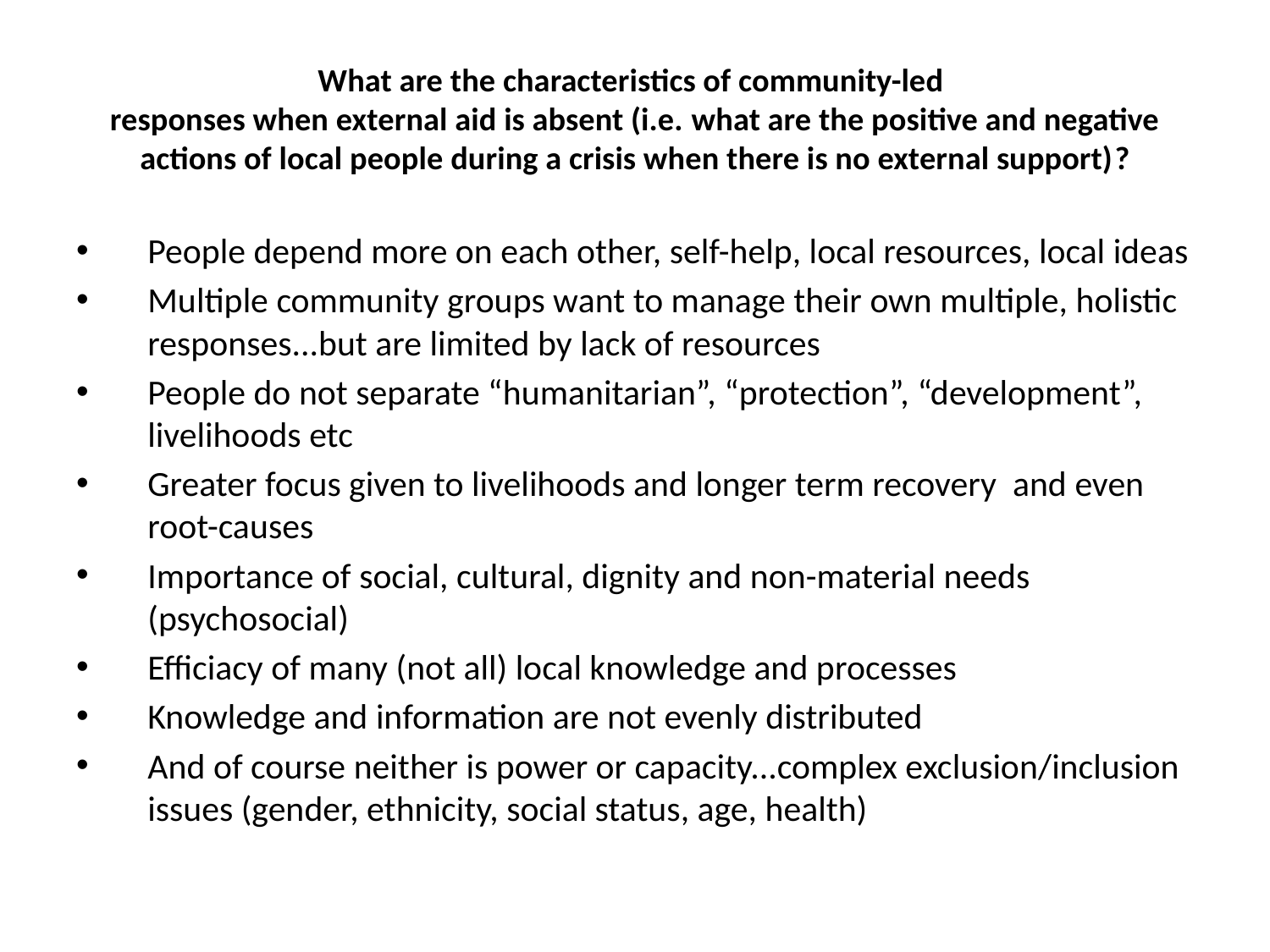

# What are the characteristics of community-led responses when external aid is absent (i.e. what are the positive and negative actions of local people during a crisis when there is no external support)?
People depend more on each other, self-help, local resources, local ideas
Multiple community groups want to manage their own multiple, holistic responses...but are limited by lack of resources
People do not separate “humanitarian”, “protection”, “development”, livelihoods etc
Greater focus given to livelihoods and longer term recovery  and even root-causes
Importance of social, cultural, dignity and non-material needs  (psychosocial)
Efficiacy of many (not all) local knowledge and processes
Knowledge and information are not evenly distributed
And of course neither is power or capacity...complex exclusion/inclusion issues (gender, ethnicity, social status, age, health)